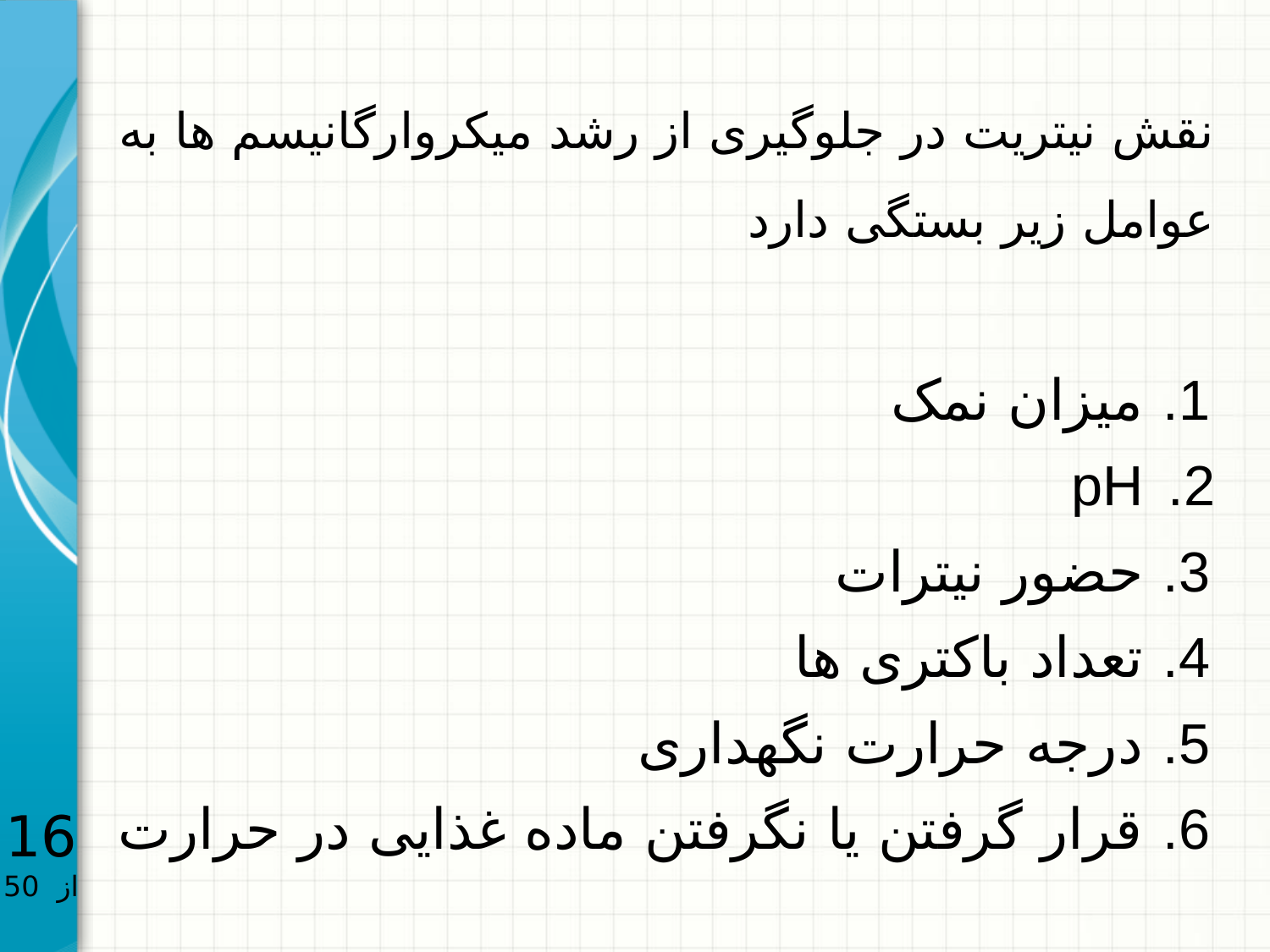

نقش نیتریت در جلوگیری از رشد میکروارگانیسم ها به عوامل زیر بستگی دارد

میزان نمک
pH
حضور نیترات
تعداد باکتری ها
درجه حرارت نگهداری
قرار گرفتن یا نگرفتن ماده غذایی در حرارت